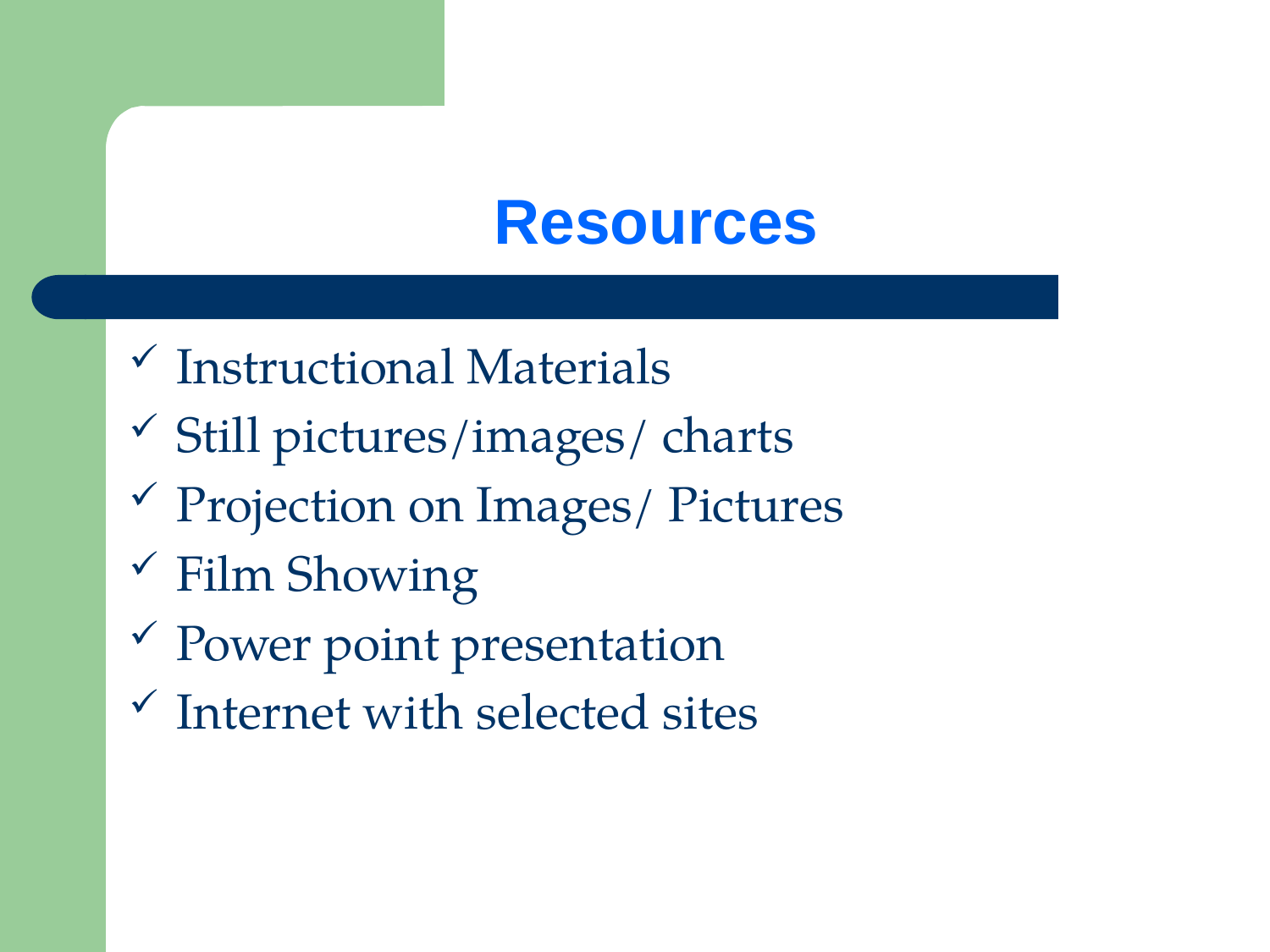

# Resources
Instructional Materials
Still pictures/images/ charts
Projection on Images/ Pictures
Film Showing
Power point presentation
Internet with selected sites